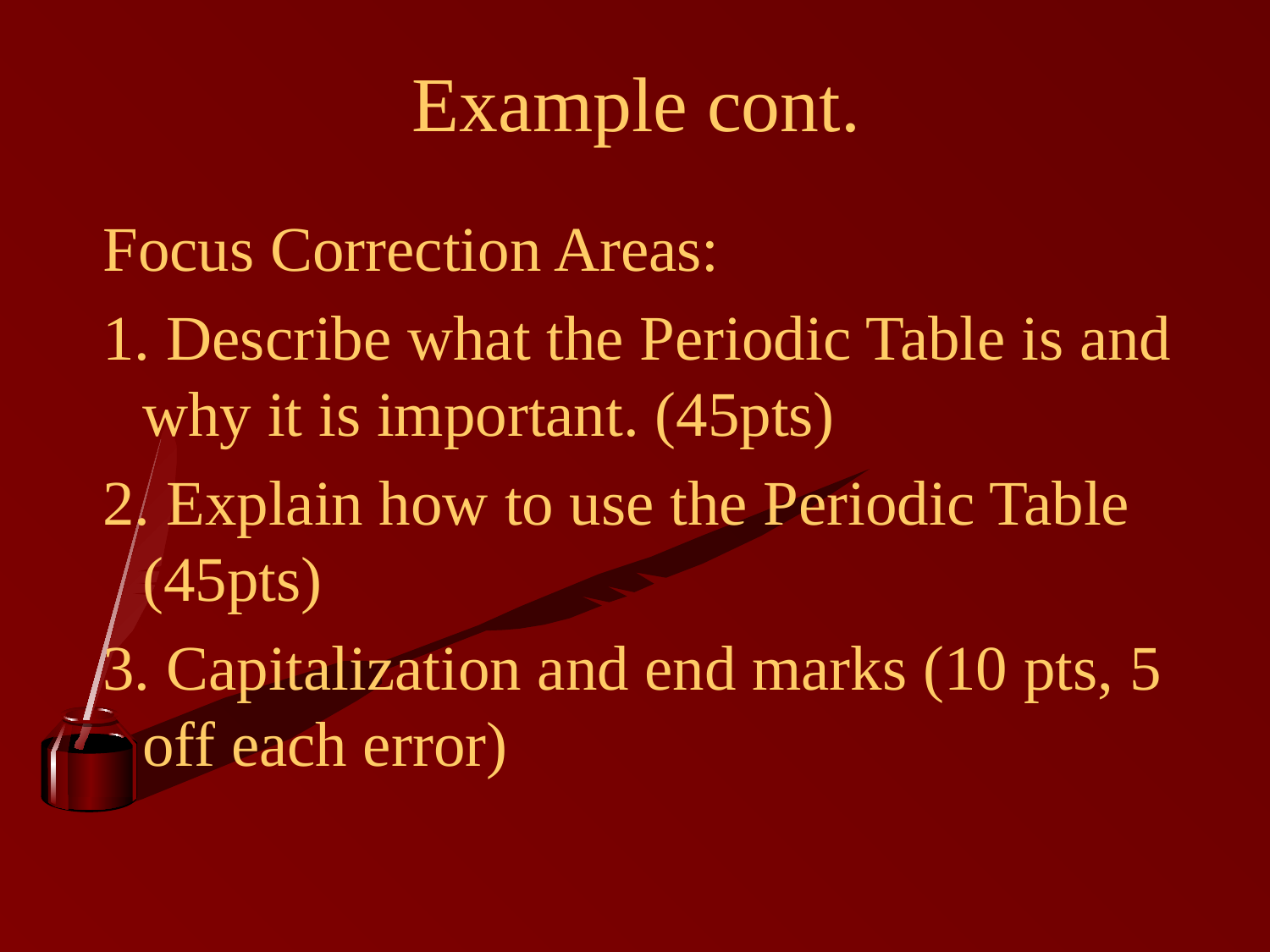

# Example cont.
Focus Correction Areas:
1. Describe what the Periodic Table is and why it is important. (45pts)
2. Explain how to use the Periodic Table (45pts)
3. Capitalization and end marks (10 pts, 5 off each error)